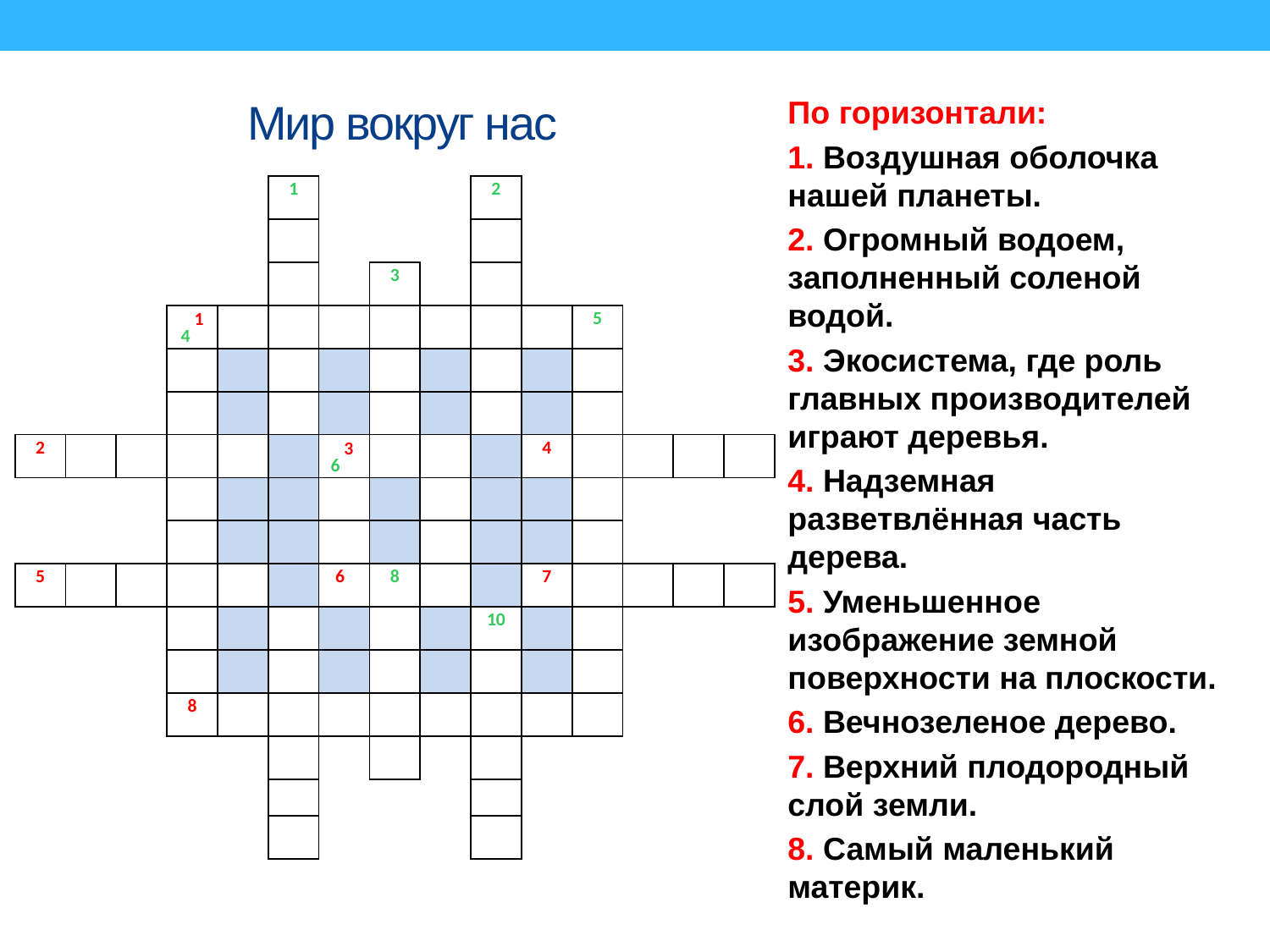

# Мир вокруг нас
По горизонтали:
1. Воздушная оболочка нашей планеты.
2. Огромный водоем, заполненный соленой водой.
3. Экосистема, где роль главных производителей играют деревья.
4. Надземная разветвлённая часть дерева.
5. Уменьшенное изображение земной поверхности на плоскости.
6. Вечнозеленое дерево.
7. Верхний плодородный слой земли.
8. Самый маленький материк.
|  |  |  |  |  | 1 |  |  |  | 2 |  |  |  |  |  |
| --- | --- | --- | --- | --- | --- | --- | --- | --- | --- | --- | --- | --- | --- | --- |
|  |  |  |  |  |  |  |  |  |  |  |  |  |  |  |
|  |  |  |  |  |  |  | 3 |  |  |  |  |  |  |  |
|  |  |  | 4 1 |  |  |  |  |  |  |  | 5 |  |  |  |
|  |  |  |  |  |  |  |  |  |  |  |  |  |  |  |
|  |  |  |  |  |  |  |  |  |  |  |  |  |  |  |
| 2 |  |  |  |  |  | 6 3 |  |  |  | 4 |  |  |  |  |
|  |  |  |  |  |  |  |  |  |  |  |  |  |  |  |
|  |  |  |  |  |  |  |  |  |  |  |  |  |  |  |
| 5 |  |  |  |  |  | 6 | 8 |  |  | 7 |  |  |  |  |
|  |  |  |  |  |  |  |  |  | 10 |  |  |  |  |  |
|  |  |  |  |  |  |  |  |  |  |  |  |  |  |  |
|  |  |  | 8 |  |  |  |  |  |  |  |  |  |  |  |
|  |  |  |  |  |  |  |  |  |  |  |  |  |  |  |
|  |  |  |  |  |  |  |  |  |  |  |  |  |  |  |
|  |  |  |  |  |  |  |  |  |  |  |  |  |  |  |